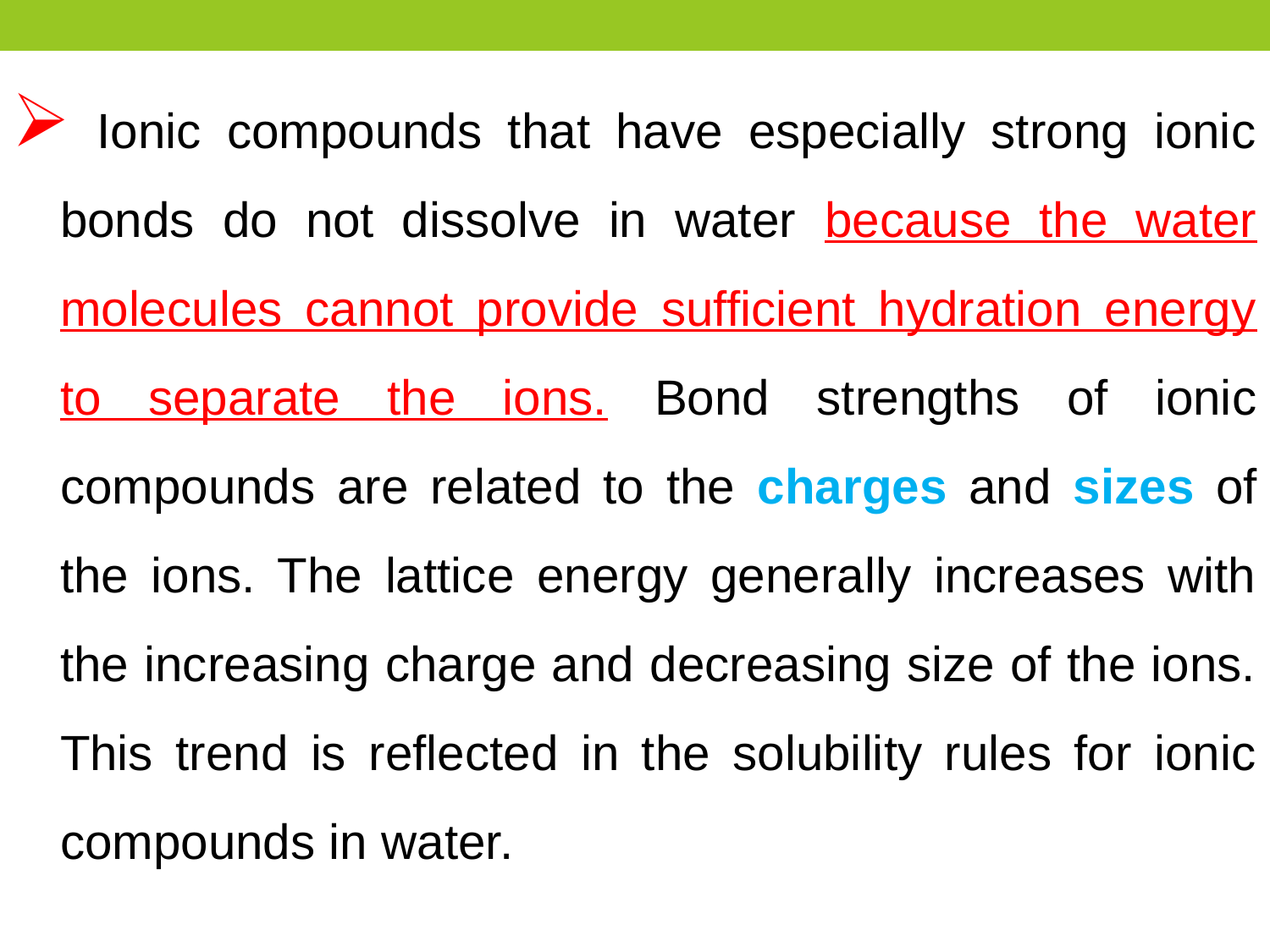

Ionic compounds that have especially strong ionic bonds do not dissolve in water because the water molecules cannot provide sufficient hydration energy to separate the ions. Bond strengths of ionic compounds are related to the charges and sizes of the ions. The lattice energy generally increases with the increasing charge and decreasing size of the ions. This trend is reflected in the solubility rules for ionic compounds in water.